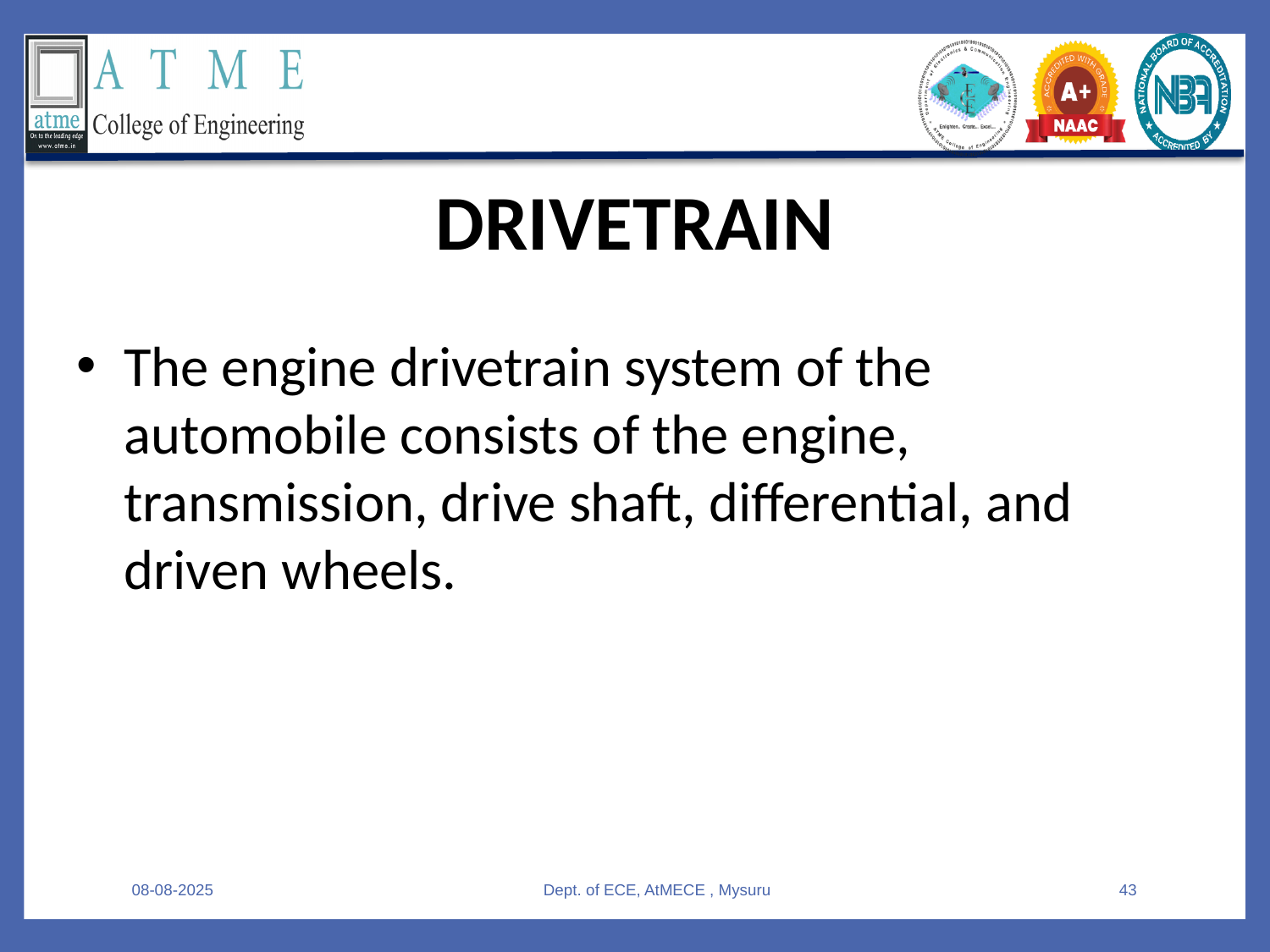

DRIVETRAIN
The engine drivetrain system of the automobile consists of the engine, transmission, drive shaft, differential, and driven wheels.
08-08-2025
Dept. of ECE, AtMECE , Mysuru
43